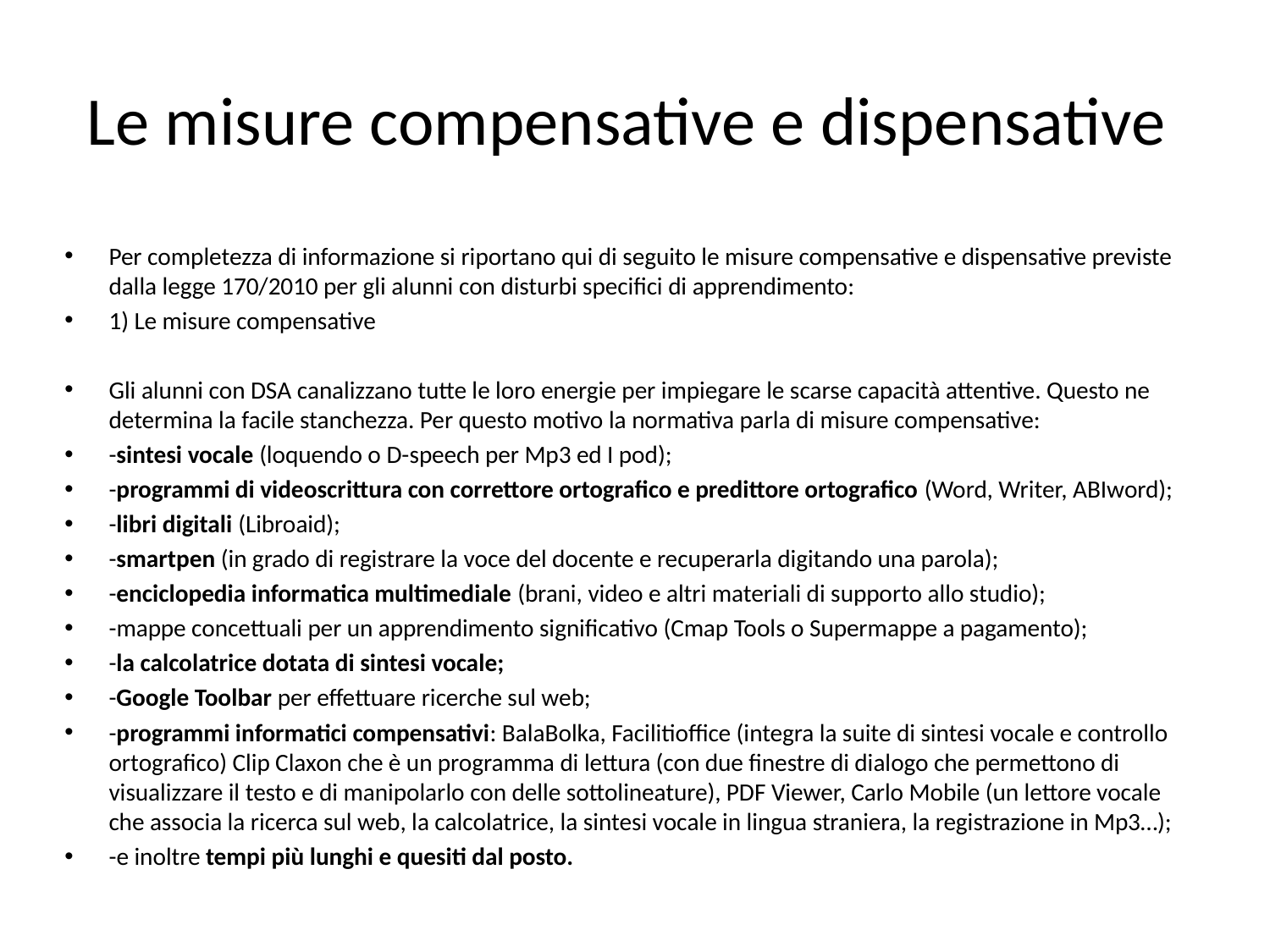

# Le misure compensative e dispensative

Per completezza di informazione si riportano qui di seguito le misure compensative e dispensative previste dalla legge 170/2010 per gli alunni con disturbi specifici di apprendimento:
1) Le misure compensative

Gli alunni con DSA canalizzano tutte le loro energie per impiegare le scarse capacità attentive. Questo ne determina la facile stanchezza. Per questo motivo la normativa parla di misure compensative:
-sintesi vocale (loquendo o D-speech per Mp3 ed I pod);
-programmi di videoscrittura con correttore ortografico e predittore ortografico (Word, Writer, ABIword);
-libri digitali (Libroaid);
-smartpen (in grado di registrare la voce del docente e recuperarla digitando una parola);
-enciclopedia informatica multimediale (brani, video e altri materiali di supporto allo studio);
-mappe concettuali per un apprendimento significativo (Cmap Tools o Supermappe a pagamento);
-la calcolatrice dotata di sintesi vocale;
-Google Toolbar per effettuare ricerche sul web;
-programmi informatici compensativi: BalaBolka, Facilitioffice (integra la suite di sintesi vocale e controllo ortografico) Clip Claxon che è un programma di lettura (con due finestre di dialogo che permettono di visualizzare il testo e di manipolarlo con delle sottolineature), PDF Viewer, Carlo Mobile (un lettore vocale che associa la ricerca sul web, la calcolatrice, la sintesi vocale in lingua straniera, la registrazione in Mp3…);
-e inoltre tempi più lunghi e quesiti dal posto.